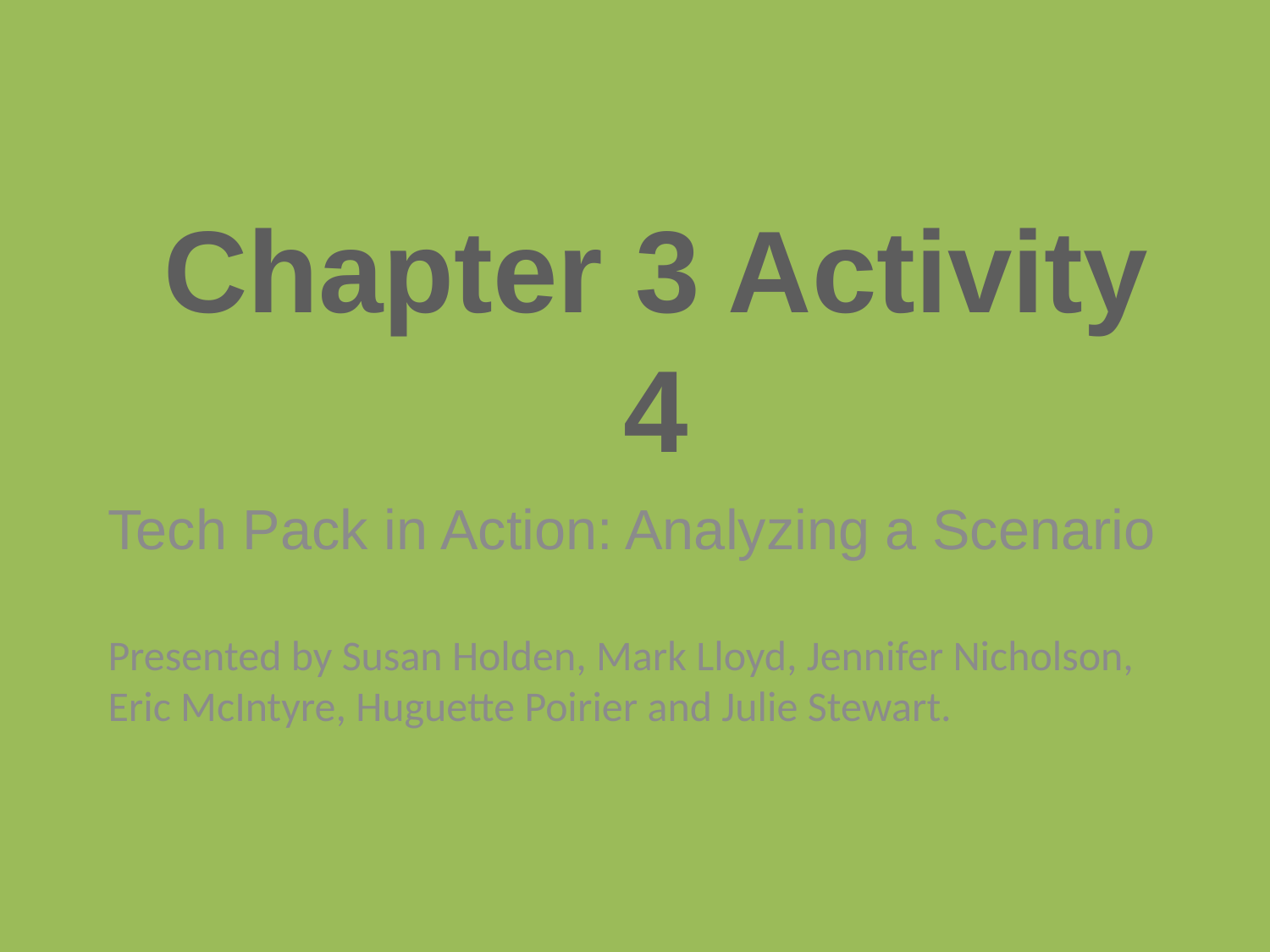

Chapter 3 Activity 4
Tech Pack in Action: Analyzing a Scenario

Presented by Susan Holden, Mark Lloyd, Jennifer Nicholson, Eric McIntyre, Huguette Poirier and Julie Stewart.